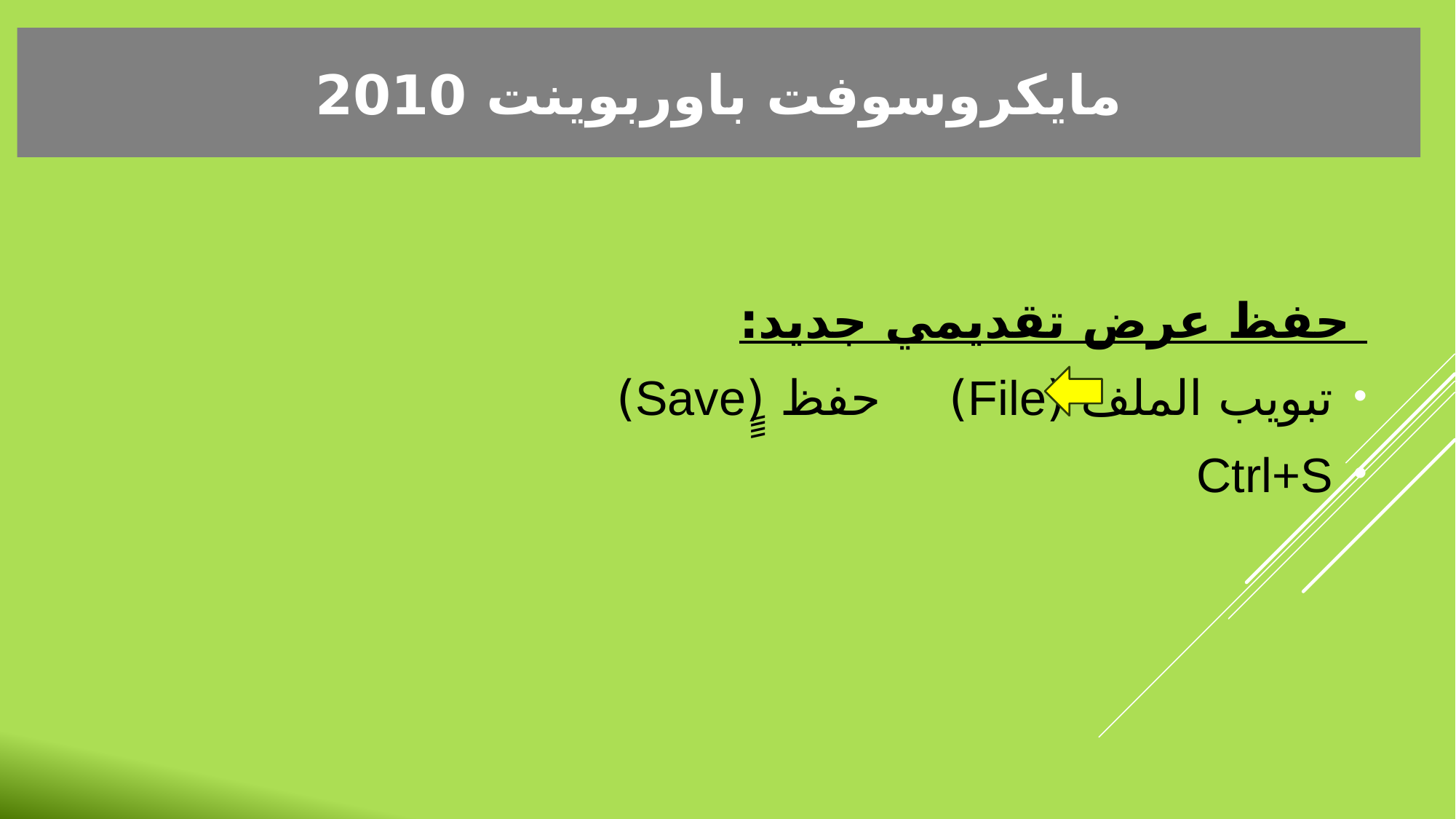

مايكروسوفت باوربوينت 2010
 حفظ عرض تقديمي جديد:
تبويب الملف (File)		 حفظ (ٍٍSave)
Ctrl+S